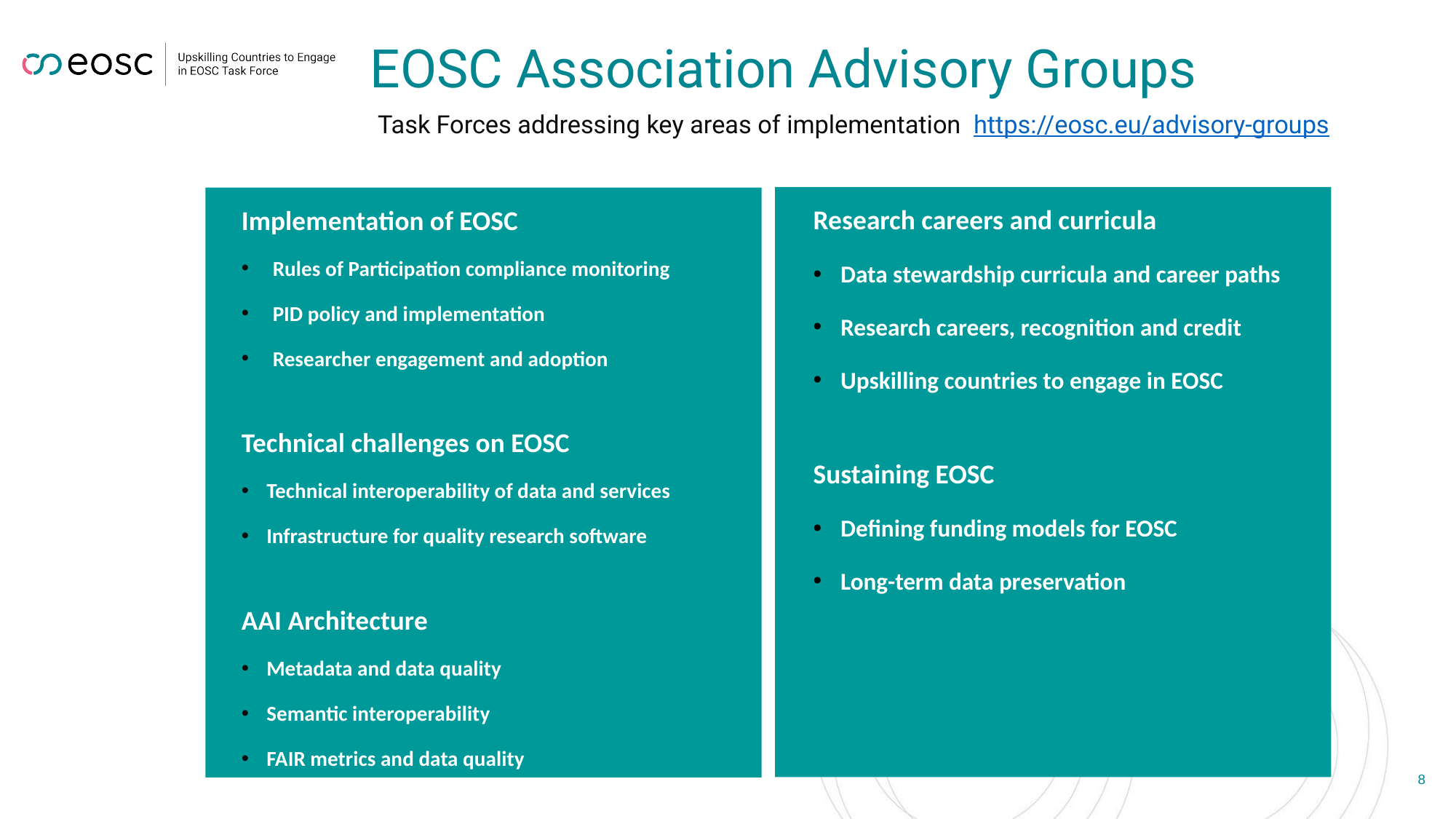

# EOSC Association Advisory Groups
Task Forces addressing key areas of implementation  https://eosc.eu/advisory-groups
Research careers and curricula
Data stewardship curricula and career paths
Research careers, recognition and credit
Upskilling countries to engage in EOSC
Sustaining EOSC
Defining funding models for EOSC
Long-term data preservation

Implementation of EOSC
Rules of Participation compliance monitoring
PID policy and implementation
Researcher engagement and adoption
Technical challenges on EOSC
Technical interoperability of data and services
Infrastructure for quality research software
AAI Architecture
Metadata and data quality
Semantic interoperability
FAIR metrics and data quality

8